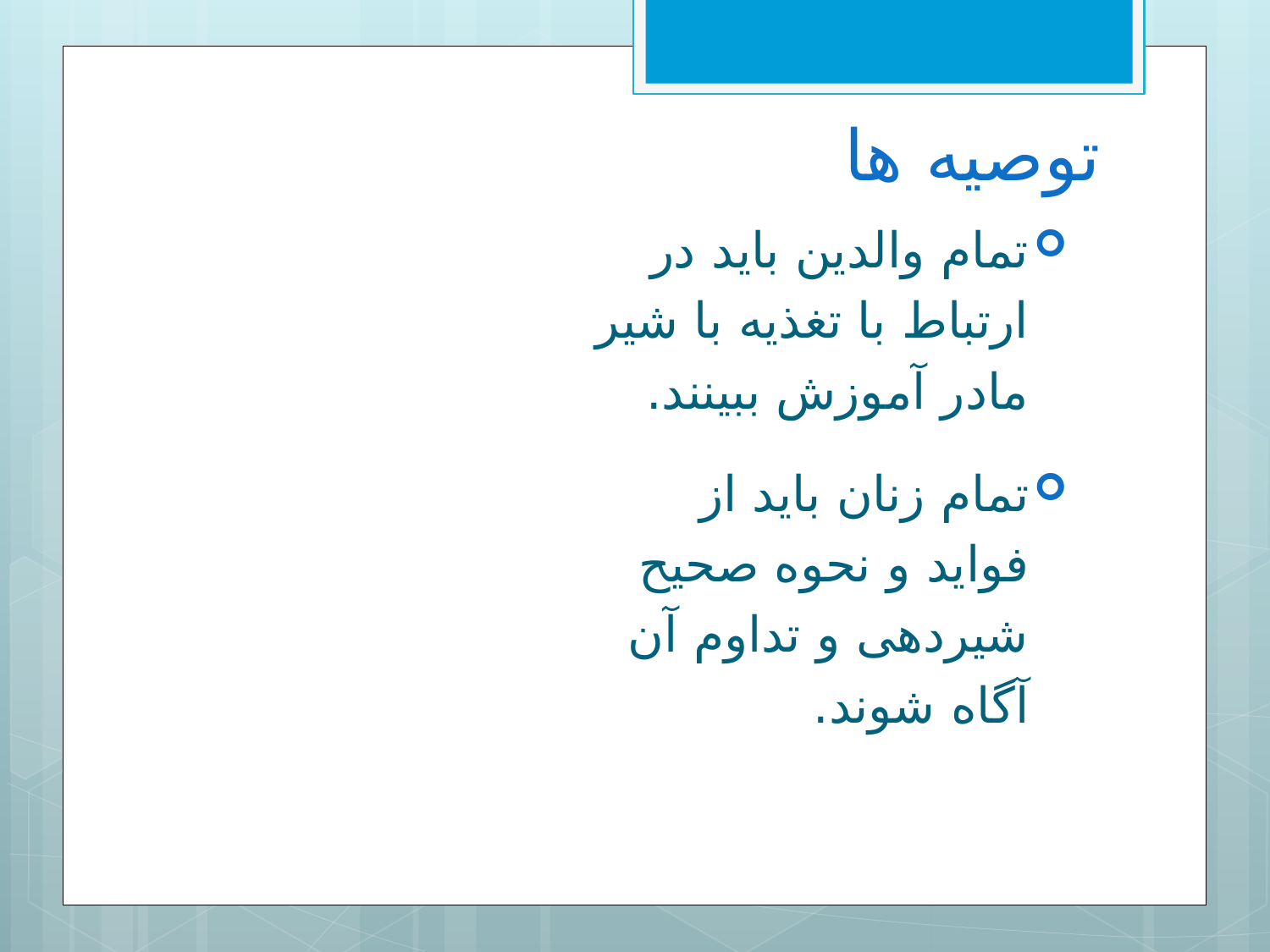

# توصیه ها
تمام والدين بايد در ارتباط با تغذيه با شير مادر آموزش ببينند.
تمام زنان بايد از فوايد و نحوه صحيح شيردهى و تداوم آن آگاه شوند.